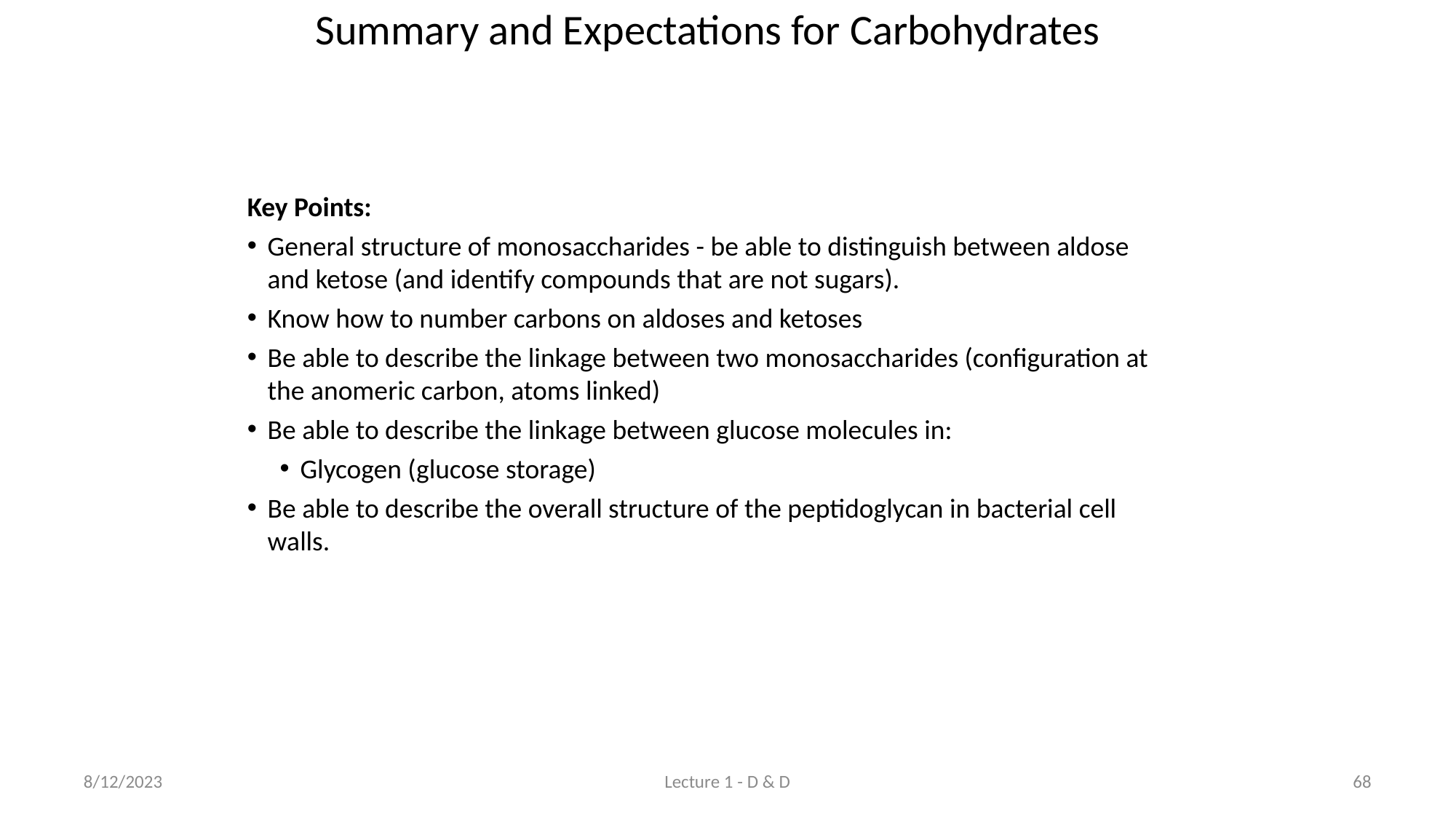

Summary and Expectations for Carbohydrates
Key Points:
General structure of monosaccharides - be able to distinguish between aldose and ketose (and identify compounds that are not sugars).
Know how to number carbons on aldoses and ketoses
Be able to describe the linkage between two monosaccharides (configuration at the anomeric carbon, atoms linked)
Be able to describe the linkage between glucose molecules in:
Glycogen (glucose storage)
Be able to describe the overall structure of the peptidoglycan in bacterial cell walls.

8/12/2023
Lecture 1 - D & D
68